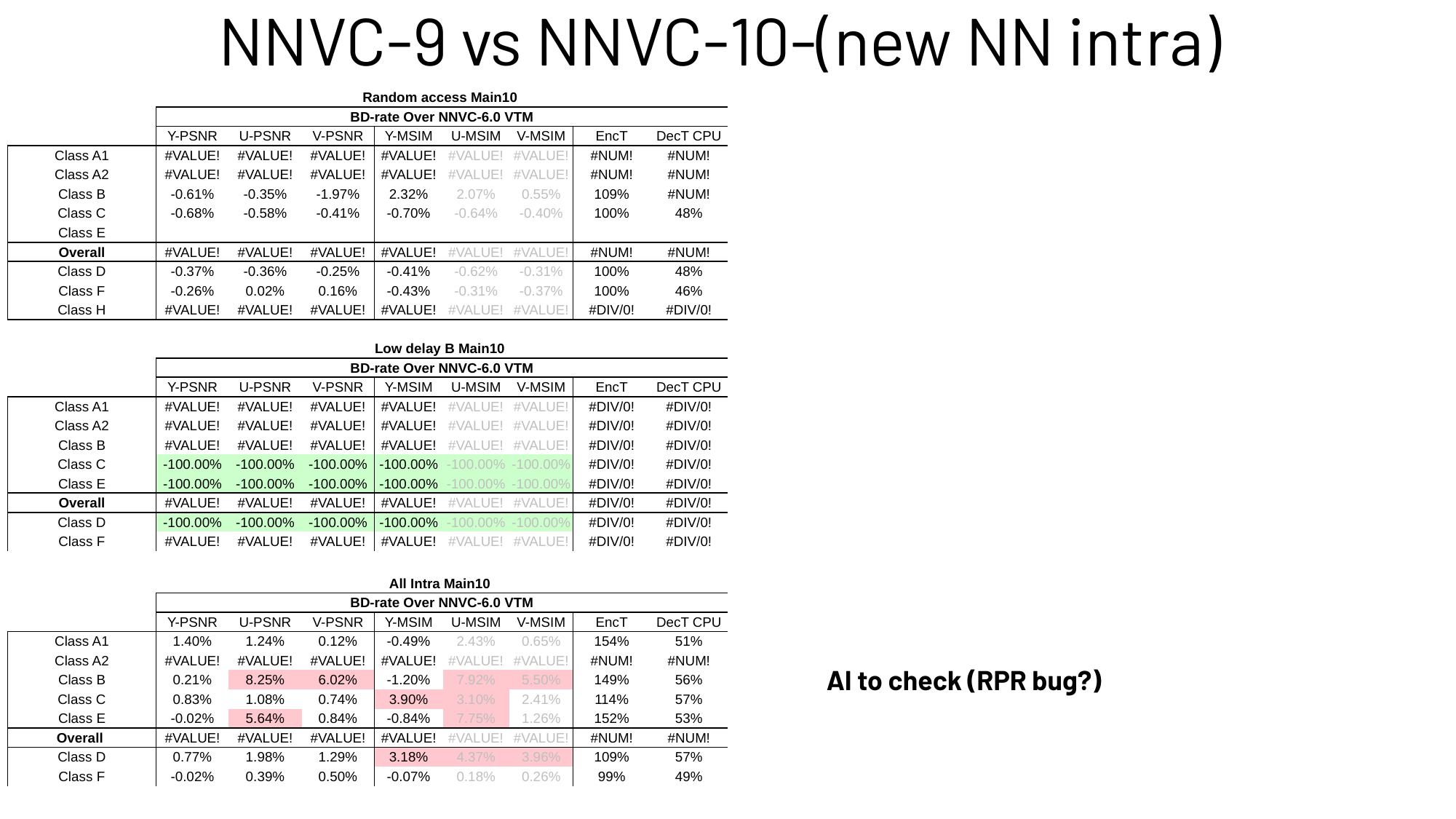

# NNVC-9 vs NNVC-10-(new NN intra)
|  | Random access Main10 |  |  |  |  |  |  |  |
| --- | --- | --- | --- | --- | --- | --- | --- | --- |
|  | BD-rate Over NNVC-6.0 VTM |  |  |  |  |  |  |  |
|  | Y-PSNR | U-PSNR | V-PSNR | Y-MSIM | U-MSIM | V-MSIM | EncT | DecT CPU |
| Class A1 | #VALUE! | #VALUE! | #VALUE! | #VALUE! | #VALUE! | #VALUE! | #NUM! | #NUM! |
| Class A2 | #VALUE! | #VALUE! | #VALUE! | #VALUE! | #VALUE! | #VALUE! | #NUM! | #NUM! |
| Class B | -0.61% | -0.35% | -1.97% | 2.32% | 2.07% | 0.55% | 109% | #NUM! |
| Class C | -0.68% | -0.58% | -0.41% | -0.70% | -0.64% | -0.40% | 100% | 48% |
| Class E |  |  |  |  |  |  |  |  |
| Overall | #VALUE! | #VALUE! | #VALUE! | #VALUE! | #VALUE! | #VALUE! | #NUM! | #NUM! |
| Class D | -0.37% | -0.36% | -0.25% | -0.41% | -0.62% | -0.31% | 100% | 48% |
| Class F | -0.26% | 0.02% | 0.16% | -0.43% | -0.31% | -0.37% | 100% | 46% |
| Class H | #VALUE! | #VALUE! | #VALUE! | #VALUE! | #VALUE! | #VALUE! | #DIV/0! | #DIV/0! |
|  |  |  |  |  |  |  |  |  |
|  | Low delay B Main10 |  |  |  |  |  |  |  |
|  | BD-rate Over NNVC-6.0 VTM |  |  |  |  |  |  |  |
|  | Y-PSNR | U-PSNR | V-PSNR | Y-MSIM | U-MSIM | V-MSIM | EncT | DecT CPU |
| Class A1 | #VALUE! | #VALUE! | #VALUE! | #VALUE! | #VALUE! | #VALUE! | #DIV/0! | #DIV/0! |
| Class A2 | #VALUE! | #VALUE! | #VALUE! | #VALUE! | #VALUE! | #VALUE! | #DIV/0! | #DIV/0! |
| Class B | #VALUE! | #VALUE! | #VALUE! | #VALUE! | #VALUE! | #VALUE! | #DIV/0! | #DIV/0! |
| Class C | -100.00% | -100.00% | -100.00% | -100.00% | -100.00% | -100.00% | #DIV/0! | #DIV/0! |
| Class E | -100.00% | -100.00% | -100.00% | -100.00% | -100.00% | -100.00% | #DIV/0! | #DIV/0! |
| Overall | #VALUE! | #VALUE! | #VALUE! | #VALUE! | #VALUE! | #VALUE! | #DIV/0! | #DIV/0! |
| Class D | -100.00% | -100.00% | -100.00% | -100.00% | -100.00% | -100.00% | #DIV/0! | #DIV/0! |
| Class F | #VALUE! | #VALUE! | #VALUE! | #VALUE! | #VALUE! | #VALUE! | #DIV/0! | #DIV/0! |
|  | All Intra Main10 |  |  |  |  |  |  |  |
| --- | --- | --- | --- | --- | --- | --- | --- | --- |
|  | BD-rate Over NNVC-6.0 VTM |  |  |  |  |  |  |  |
|  | Y-PSNR | U-PSNR | V-PSNR | Y-MSIM | U-MSIM | V-MSIM | EncT | DecT CPU |
| Class A1 | 1.40% | 1.24% | 0.12% | -0.49% | 2.43% | 0.65% | 154% | 51% |
| Class A2 | #VALUE! | #VALUE! | #VALUE! | #VALUE! | #VALUE! | #VALUE! | #NUM! | #NUM! |
| Class B | 0.21% | 8.25% | 6.02% | -1.20% | 7.92% | 5.50% | 149% | 56% |
| Class C | 0.83% | 1.08% | 0.74% | 3.90% | 3.10% | 2.41% | 114% | 57% |
| Class E | -0.02% | 5.64% | 0.84% | -0.84% | 7.75% | 1.26% | 152% | 53% |
| Overall | #VALUE! | #VALUE! | #VALUE! | #VALUE! | #VALUE! | #VALUE! | #NUM! | #NUM! |
| Class D | 0.77% | 1.98% | 1.29% | 3.18% | 4.37% | 3.96% | 109% | 57% |
| Class F | -0.02% | 0.39% | 0.50% | -0.07% | 0.18% | 0.26% | 99% | 49% |
AI to check (RPR bug?)